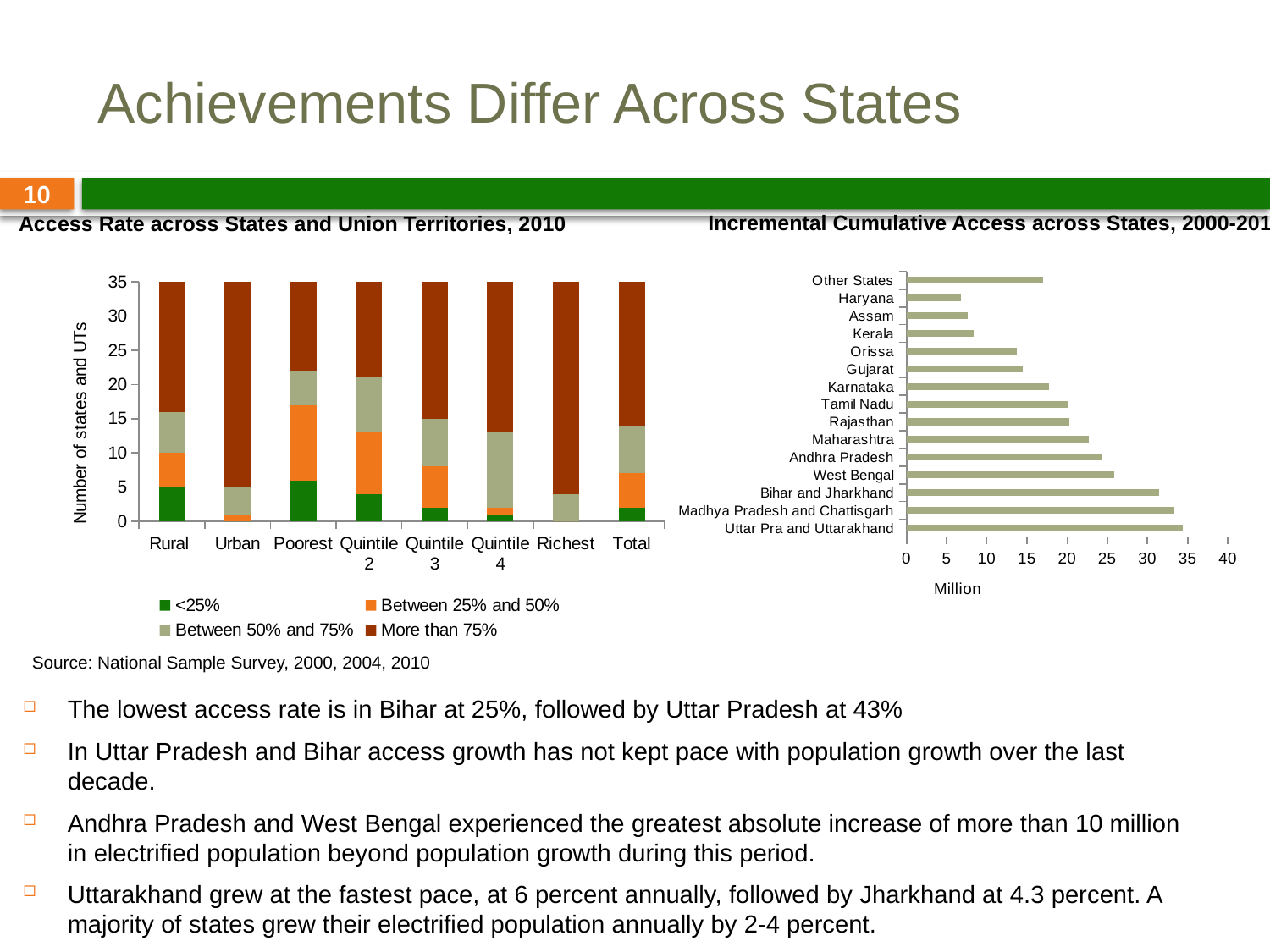

# Achievements Differ Across States
10
Incremental Cumulative Access across States, 2000-2010
Access Rate across States and Union Territories, 2010

### Chart

| Category | <25% | Between 25% and 50% | Between 50% and 75% | More than 75% |
|---|---|---|---|---|
| Rural  | 5.0 | 5.0 | 6.0 | 19.0 |
| Urban | 0.0 | 1.0 | 4.0 | 30.0 |
| Poorest | 6.0 | 11.0 | 5.0 | 13.0 |
| Quintile 2 | 4.0 | 9.0 | 8.0 | 14.0 |
| Quintile 3 | 2.0 | 6.0 | 7.0 | 20.0 |
| Quintile 4 | 1.0 | 1.0 | 11.0 | 22.0 |
| Richest | 0.0 | 0.0 | 4.0 | 31.0 |
| Total | 2.0 | 5.0 | 7.0 | 21.0 |

### Chart

| Category | Number of people gaining access between 2000-2010 (millions) |
|---|---|
| Uttar Pra and Uttarakhand | 34.3625272957329 |
| Madhya Pradesh and Chattisgarh | 33.36945362350535 |
| Bihar and Jharkhand | 31.39496602034732 |
| West Bengal | 25.82606942605578 |
| Andhra Pradesh | 24.24467543356137 |
| Maharashtra | 22.66705365700261 |
| Rajasthan | 20.23176187480733 |
| Tamil Nadu | 20.0986403676917 |
| Karnataka | 17.744901810913063 |
| Gujarat | 14.513697416586592 |
| Orissa | 13.733501391897818 |
| Kerala | 8.338316526167098 |
| Assam | 7.579764424584113 |
| Haryana | 6.816014690805547 |
| Other States | 17.0309057265017 |
Source: National Sample Survey, 2000, 2004, 2010
The lowest access rate is in Bihar at 25%, followed by Uttar Pradesh at 43%
In Uttar Pradesh and Bihar access growth has not kept pace with population growth over the last decade.
Andhra Pradesh and West Bengal experienced the greatest absolute increase of more than 10 million in electrified population beyond population growth during this period.
Uttarakhand grew at the fastest pace, at 6 percent annually, followed by Jharkhand at 4.3 percent. A majority of states grew their electrified population annually by 2-4 percent.